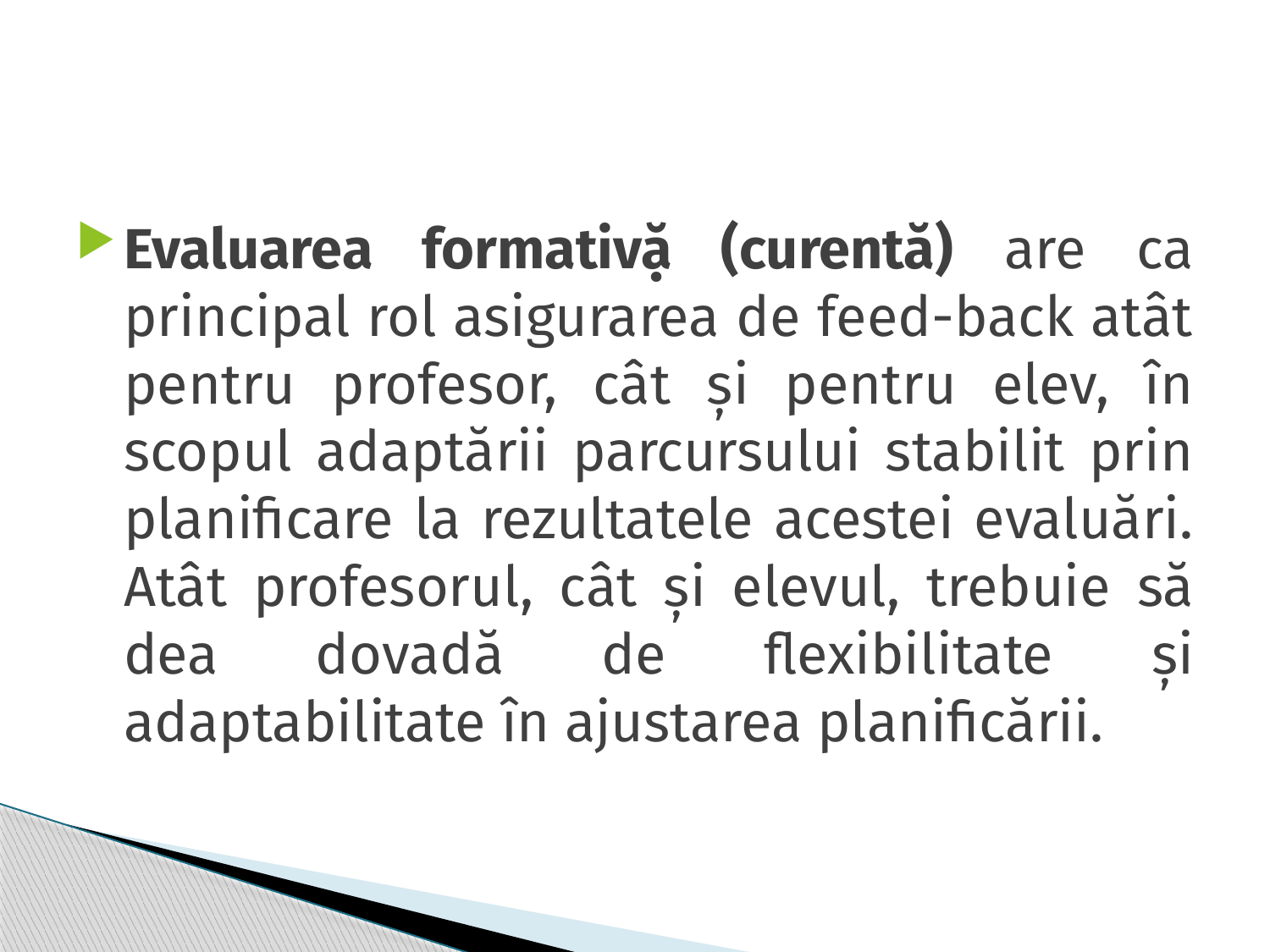

#
Evaluarea formativặ (curentă) are ca principal rol asigurarea de feed-back atât pentru profesor, cât şi pentru elev, în scopul adaptării parcursului stabilit prin planificare la rezultatele acestei evaluări. Atât profesorul, cât şi elevul, trebuie să dea dovadă de flexibilitate şi adaptabilitate în ajustarea planificării.